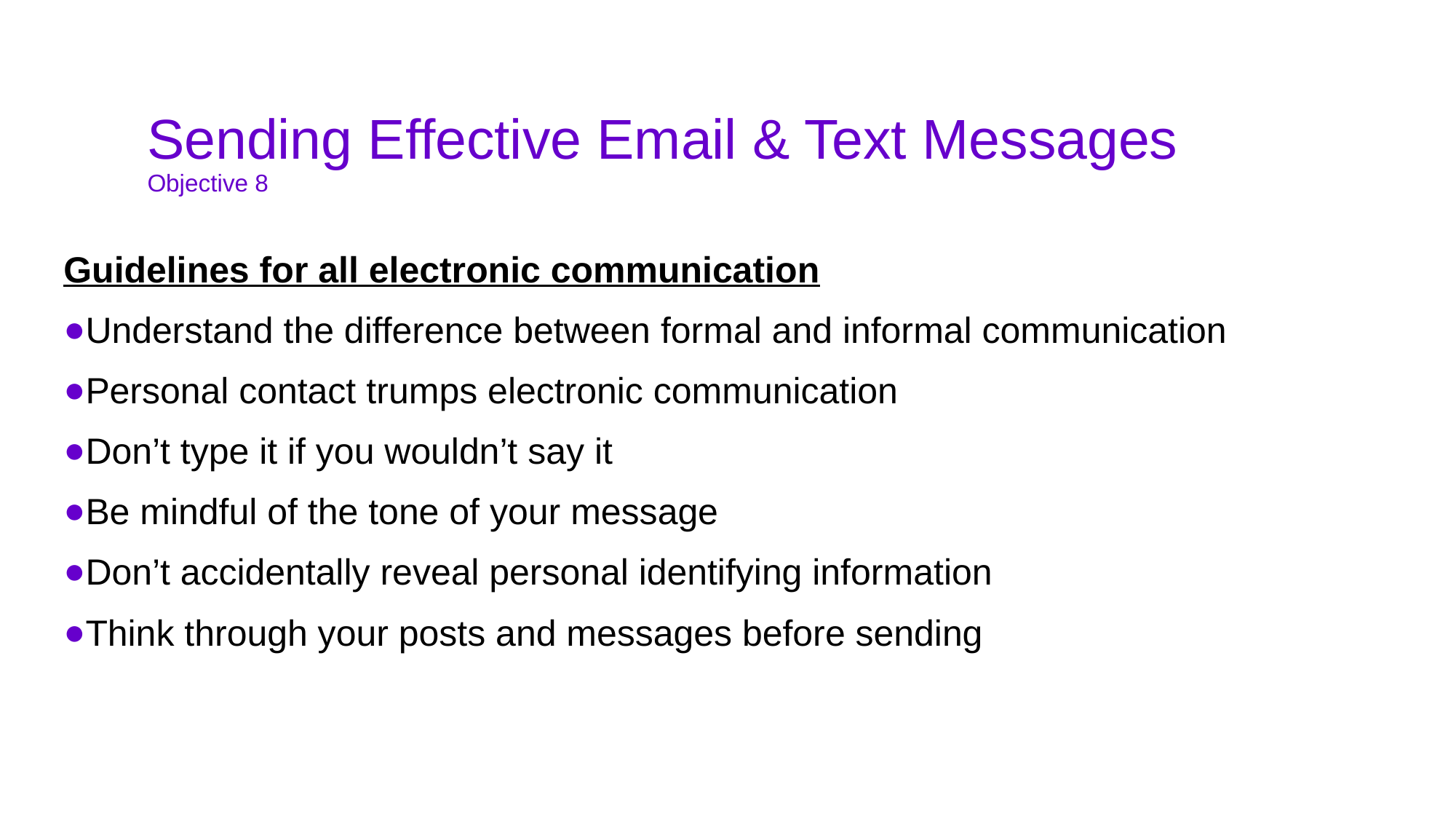

# Sending Effective Email & Text Messages Objective 8
Guidelines for all electronic communication
Understand the difference between formal and informal communication
Personal contact trumps electronic communication
Don’t type it if you wouldn’t say it
Be mindful of the tone of your message
Don’t accidentally reveal personal identifying information
Think through your posts and messages before sending